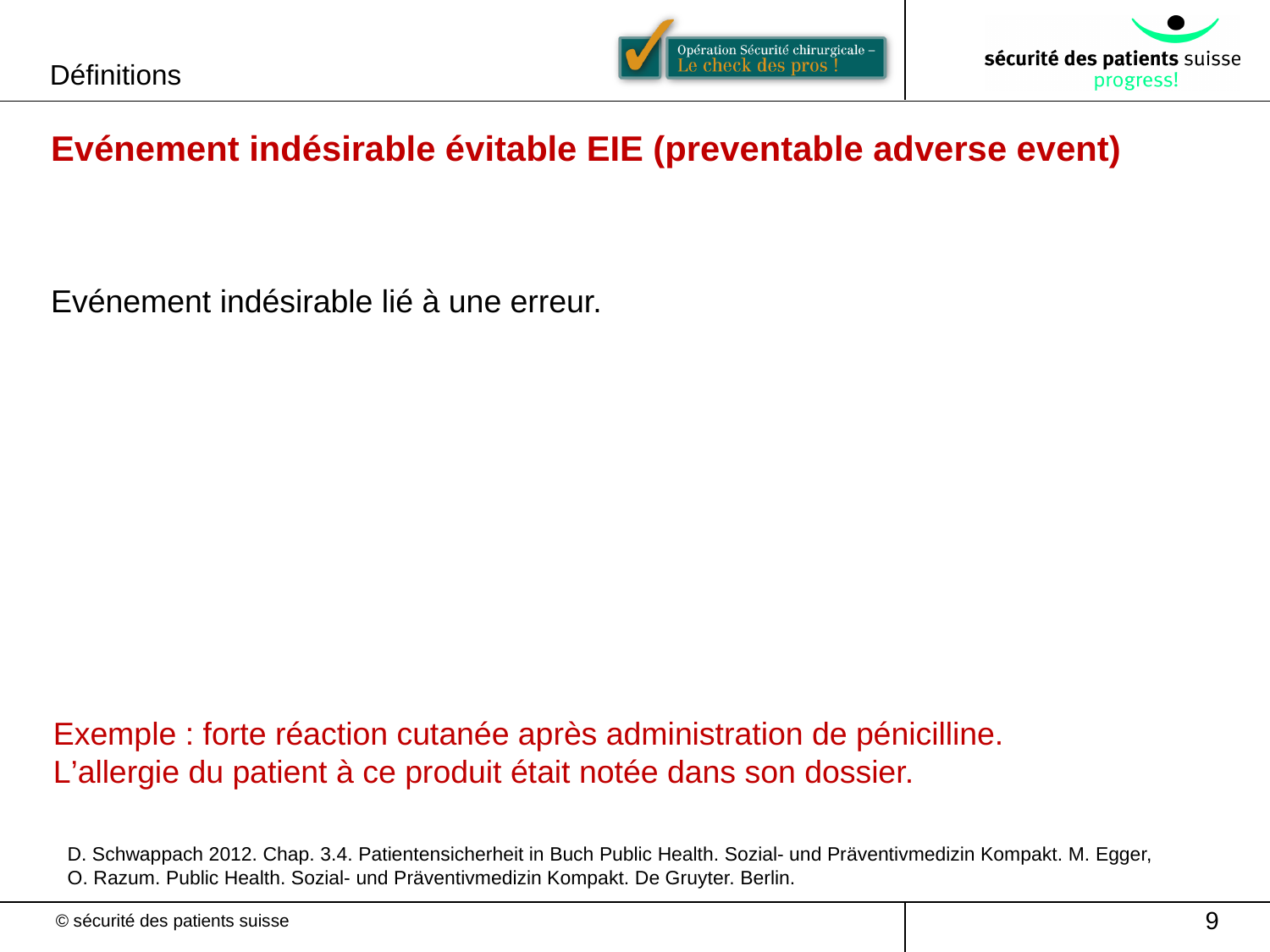

Définitions
Evénement indésirable évitable EIE (preventable adverse event)

Evénement indésirable lié à une erreur.

Exemple : forte réaction cutanée après administration de pénicilline.
L’allergie du patient à ce produit était notée dans son dossier.
D. Schwappach 2012. Chap. 3.4. Patientensicherheit in Buch Public Health. Sozial- und Präventivmedizin Kompakt. M. Egger, O. Razum. Public Health. Sozial- und Präventivmedizin Kompakt. De Gruyter. Berlin.
9